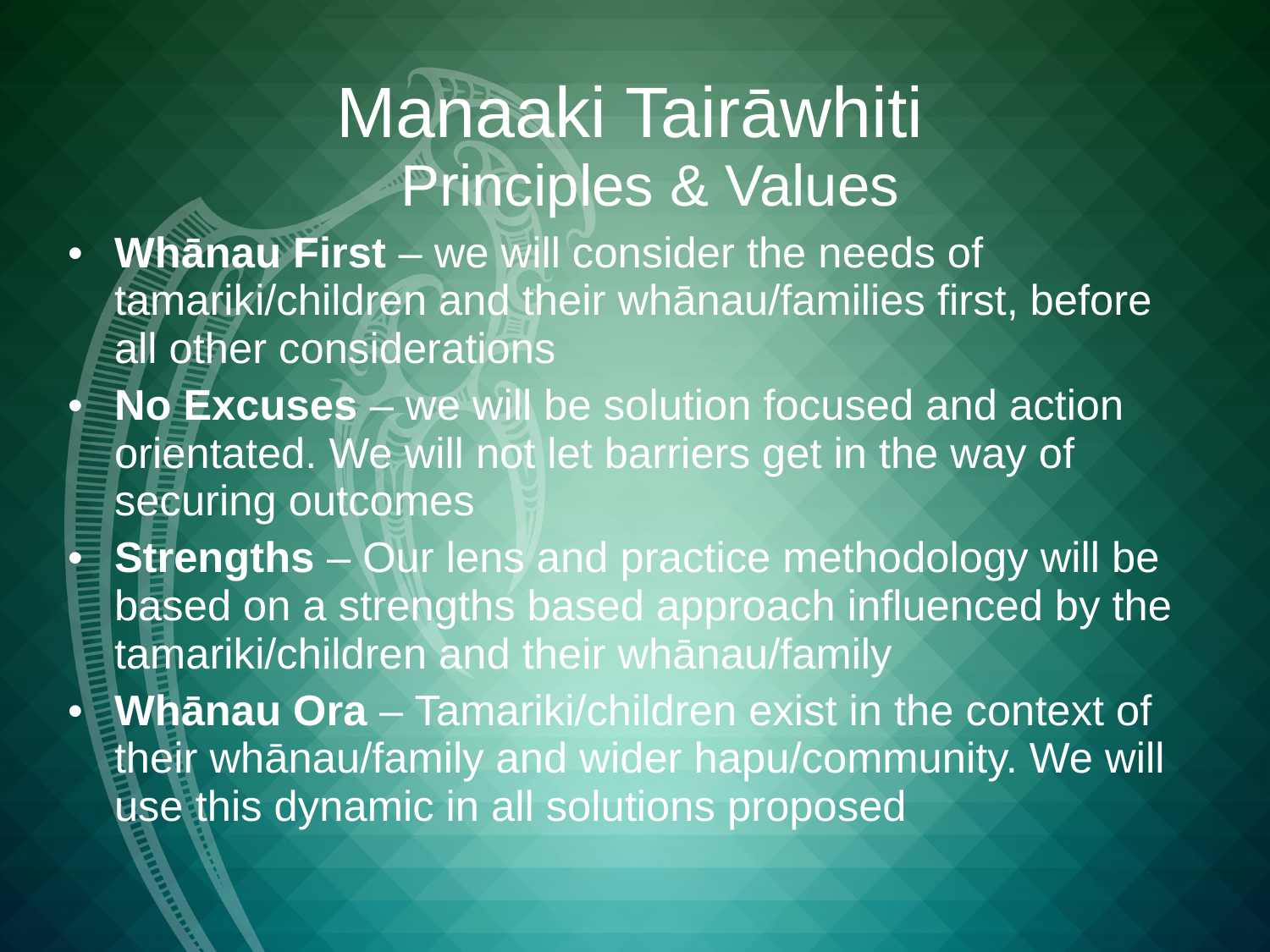

# Manaaki Tairāwhiti Principles & Values
Whānau First – we will consider the needs of tamariki/children and their whānau/families first, before all other considerations
No Excuses – we will be solution focused and action orientated. We will not let barriers get in the way of securing outcomes
Strengths – Our lens and practice methodology will be based on a strengths based approach influenced by the tamariki/children and their whānau/family
Whānau Ora – Tamariki/children exist in the context of their whānau/family and wider hapu/community. We will use this dynamic in all solutions proposed